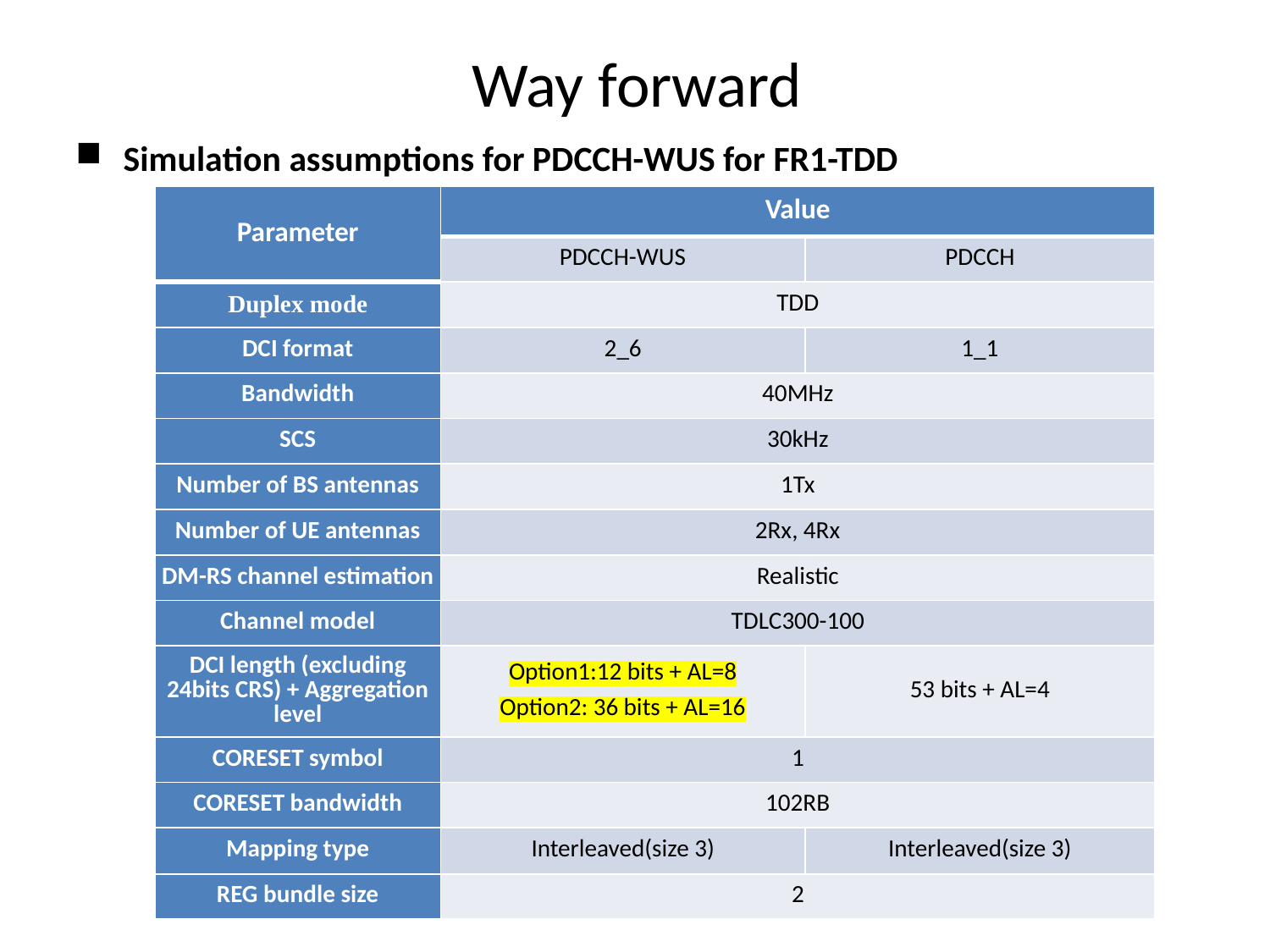

# Way forward
Simulation assumptions for PDCCH-WUS for FR1-TDD

| Parameter | Value |  |
| --- | --- | --- |
|  | PDCCH-WUS | PDCCH |
| Duplex mode | TDD |  |
| DCI format | 2\_6 | 1\_1 |
| Bandwidth | 40MHz |  |
| SCS | 30kHz |  |
| Number of BS antennas | 1Tx |  |
| Number of UE antennas | 2Rx, 4Rx |  |
| DM-RS channel estimation | Realistic |  |
| Channel model | TDLC300-100 |  |
| DCI length (excluding 24bits CRS) + Aggregation level | Option1:12 bits + AL=8 Option2: 36 bits + AL=16 | 53 bits + AL=4 |
| CORESET symbol | 1 |  |
| CORESET bandwidth | 102RB |  |
| Mapping type | Interleaved(size 3) | Interleaved(size 3) |
| REG bundle size | 2 |  |